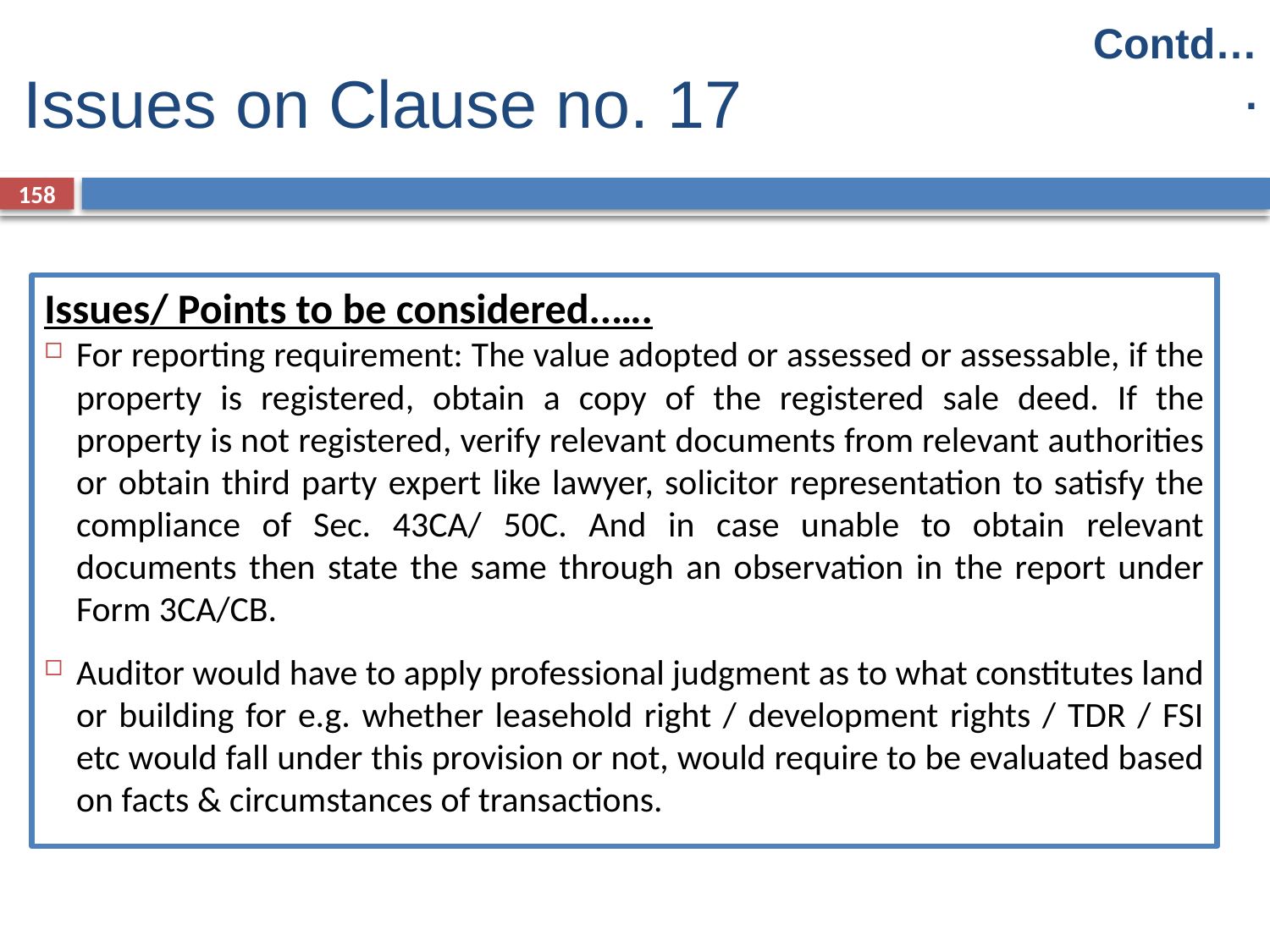

# Issues on Clause no. 17
Contd….
158
Issues/ Points to be considered..….
For reporting requirement: The value adopted or assessed or assessable, if the property is registered, obtain a copy of the registered sale deed. If the property is not registered, verify relevant documents from relevant authorities or obtain third party expert like lawyer, solicitor representation to satisfy the compliance of Sec. 43CA/ 50C. And in case unable to obtain relevant documents then state the same through an observation in the report under Form 3CA/CB.
Auditor would have to apply professional judgment as to what constitutes land or building for e.g. whether leasehold right / development rights / TDR / FSI etc would fall under this provision or not, would require to be evaluated based on facts & circumstances of transactions.